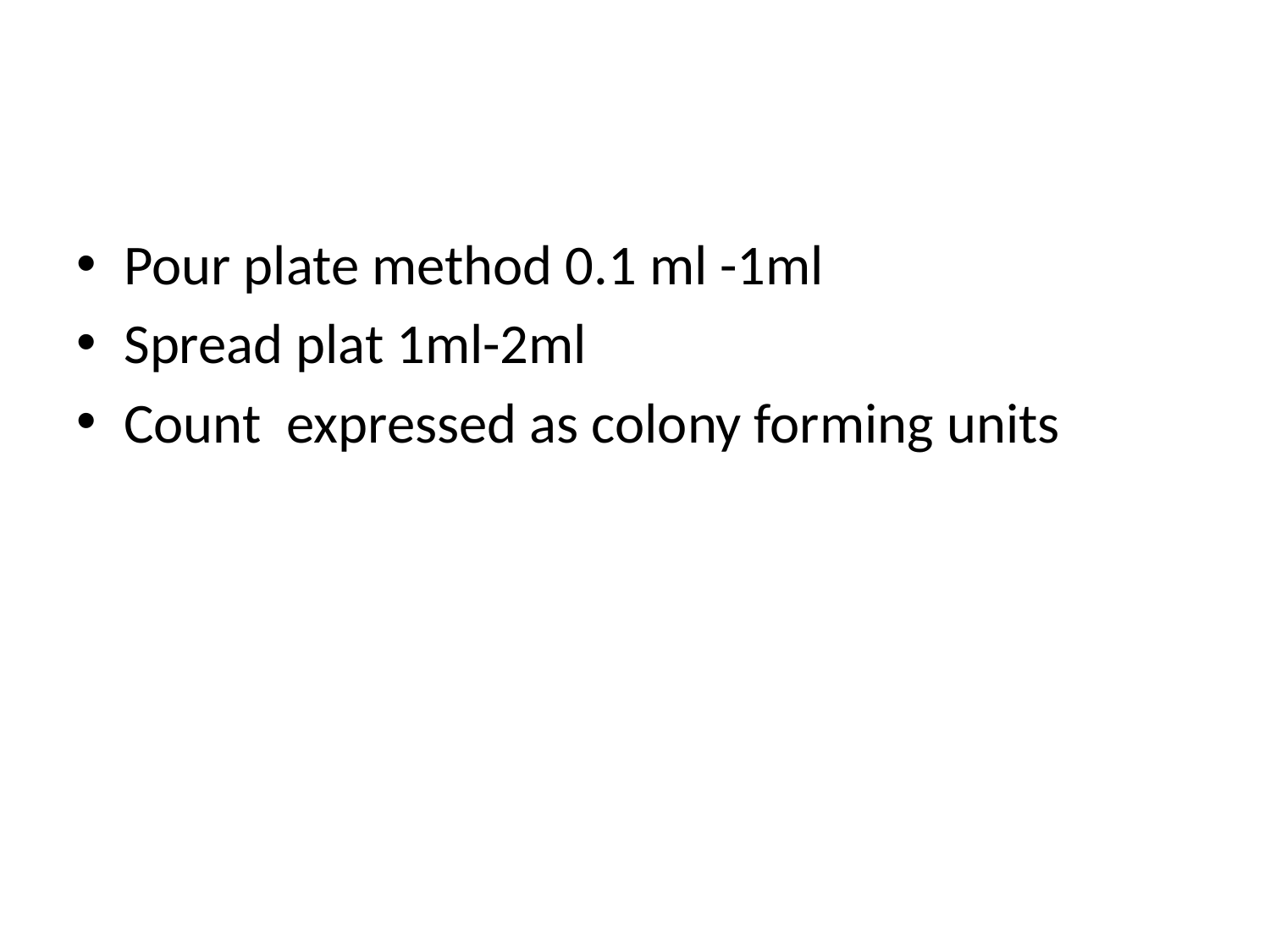

#
Pour plate method 0.1 ml -1ml
Spread plat 1ml-2ml
Count  expressed as colony forming units